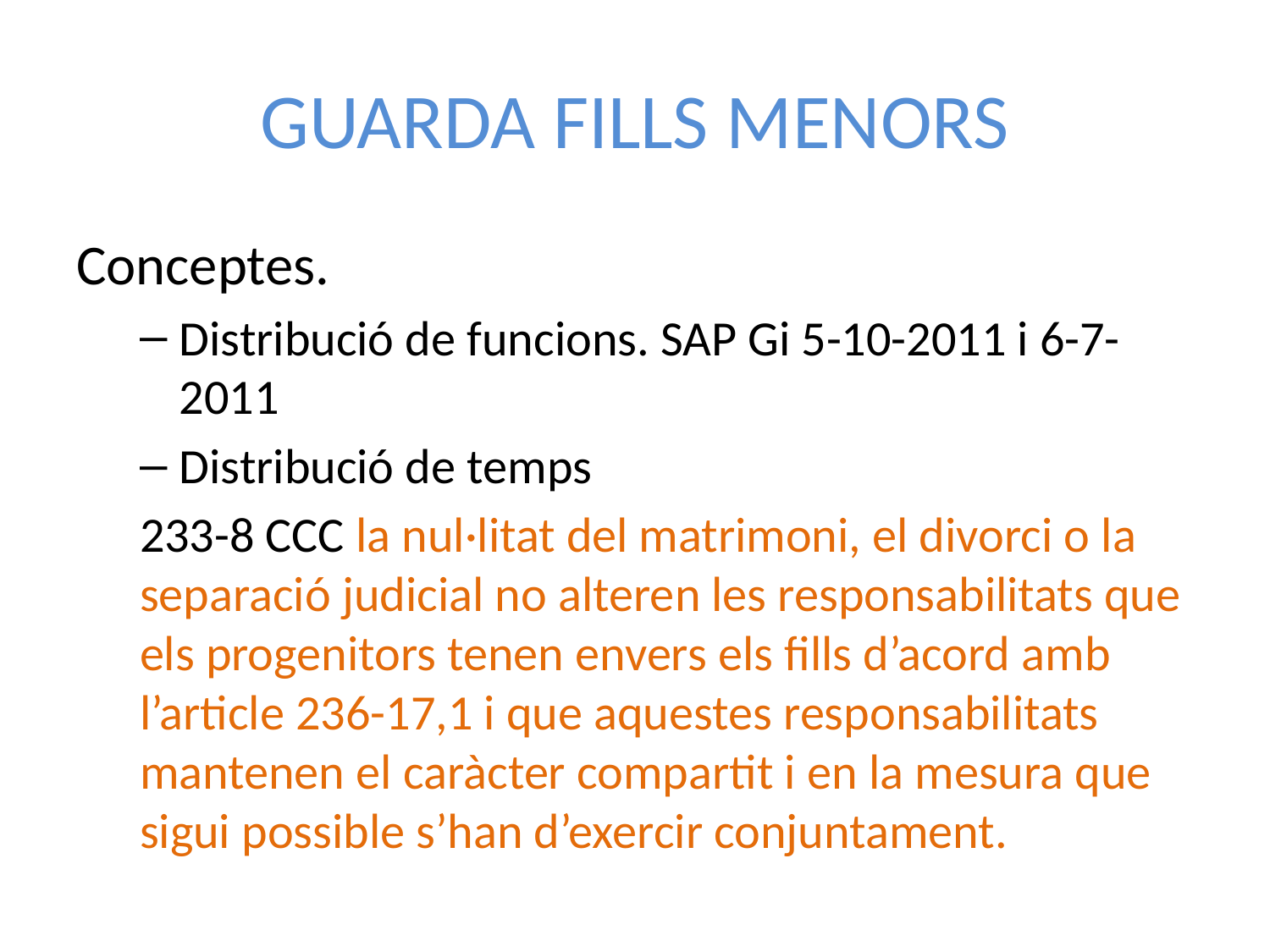

# GUARDA FILLS MENORS
Conceptes.
Distribució de funcions. SAP Gi 5-10-2011 i 6-7-2011
Distribució de temps
233-8 CCC la nul·litat del matrimoni, el divorci o la separació judicial no alteren les responsabilitats que els progenitors tenen envers els fills d’acord amb l’article 236-17,1 i que aquestes responsabilitats mantenen el caràcter compartit i en la mesura que sigui possible s’han d’exercir conjuntament.